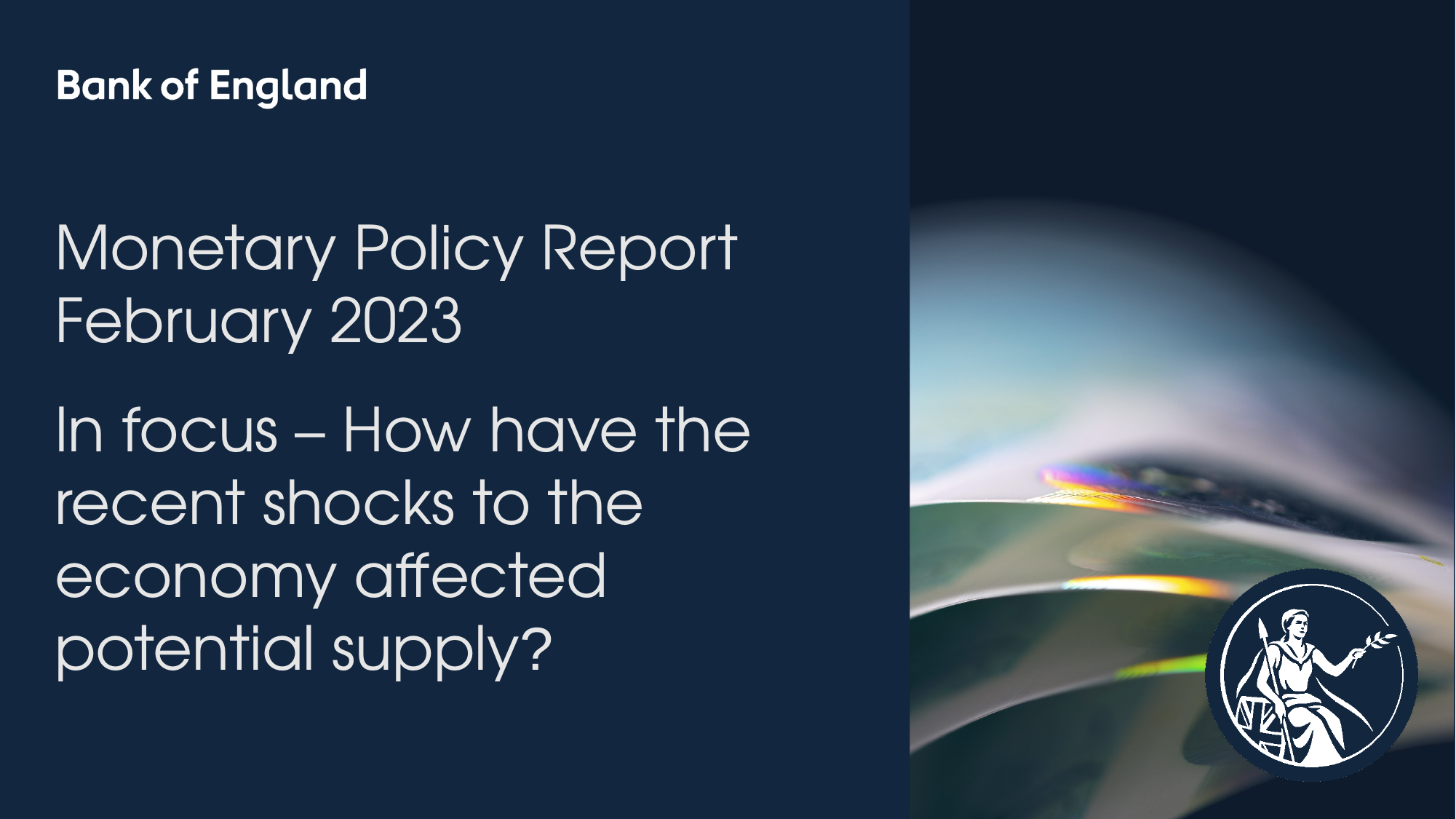

Monetary Policy Report
February 2023
In focus – How have the recent shocks to the economy affected potential supply?